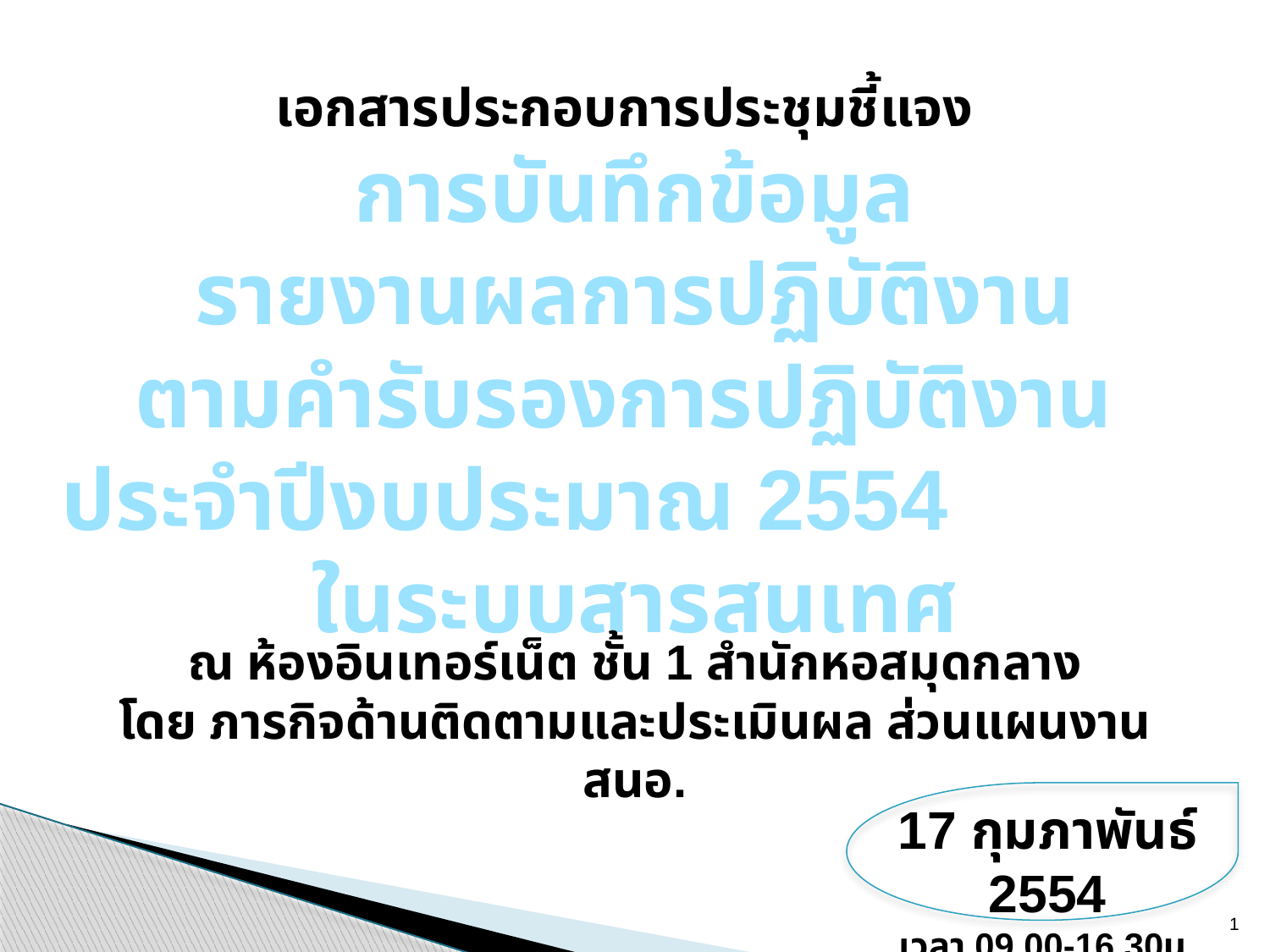

# เอกสารประกอบการประชุมชี้แจง
การบันทึกข้อมูล
รายงานผลการปฏิบัติงาน
ตามคำรับรองการปฏิบัติงาน
ประจำปีงบประมาณ 2554
ในระบบสารสนเทศ
ณ ห้องอินเทอร์เน็ต ชั้น 1 สำนักหอสมุดกลาง
โดย ภารกิจด้านติดตามและประเมินผล ส่วนแผนงาน สนอ.

17 กุมภาพันธ์ 2554
เวลา 09.00-16.30น.
1